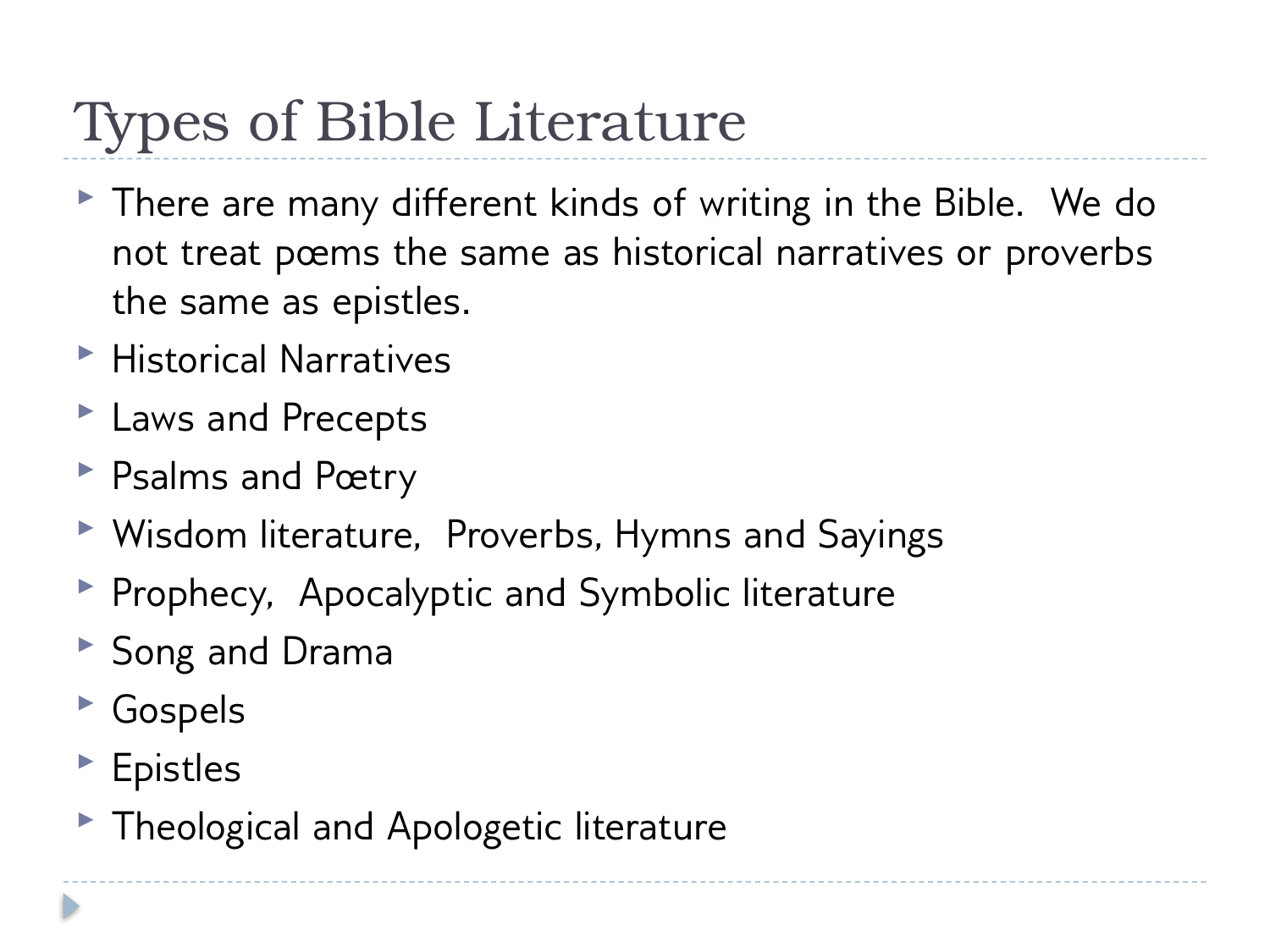

# Types of Bible Literature
There are many different kinds of writing in the Bible.  We do not treat poems the same as historical narratives or proverbs the same as epistles.
Historical Narratives
Laws and Precepts
Psalms and Poetry
Wisdom literature,  Proverbs, Hymns and Sayings
Prophecy,  Apocalyptic and Symbolic literature
Song and Drama
Gospels
Epistles
Theological and Apologetic literature